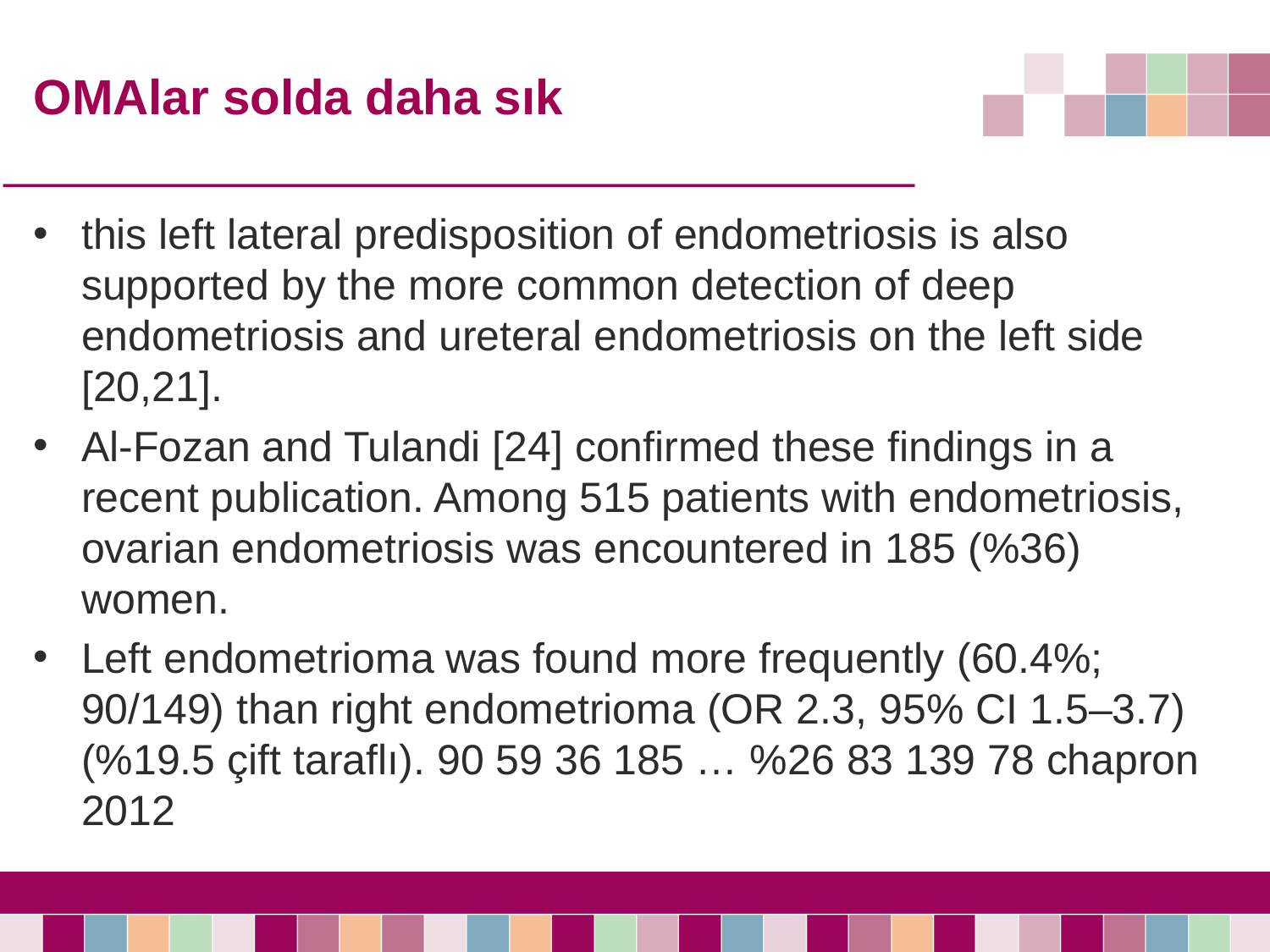

# OMAlar solda daha sık
this left lateral predisposition of endometriosis is also supported by the more common detection of deep endometriosis and ureteral endometriosis on the left side [20,21].
Al-Fozan and Tulandi [24] confirmed these findings in a recent publication. Among 515 patients with endometriosis, ovarian endometriosis was encountered in 185 (%36) women.
Left endometrioma was found more frequently (60.4%; 90/149) than right endometrioma (OR 2.3, 95% CI 1.5–3.7) (%19.5 çift taraflı). 90 59 36 185 … %26 83 139 78 chapron 2012